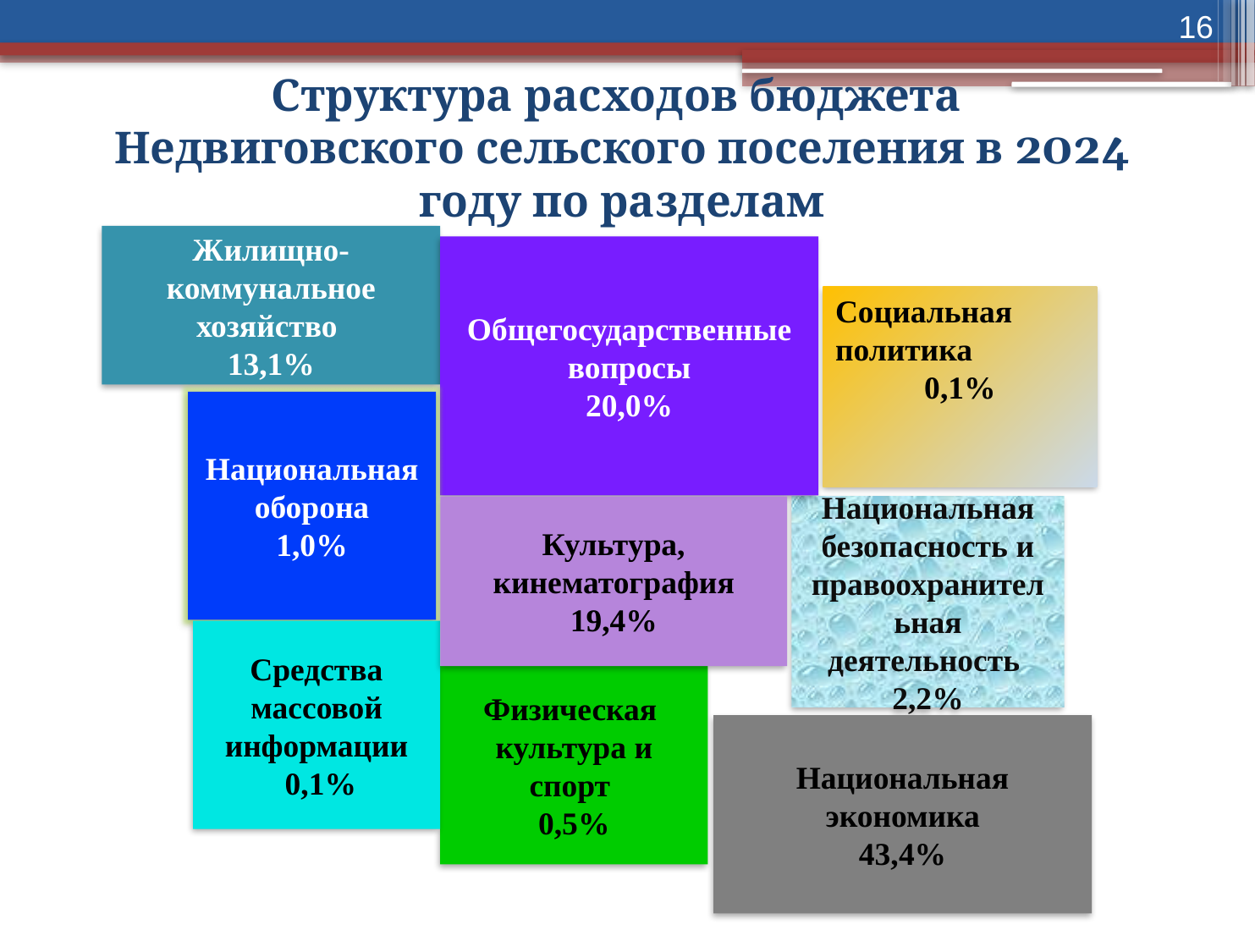

16
# Структура расходов бюджета Недвиговского сельского поселения в 2024 году по разделам
Жилищно-
коммунальное
хозяйство
13,1%
Общегосударственные вопросы
20,0%
Социальная политика
0,1%

Национальная оборона
1,0%
Культура,
кинематография
19,4%
Национальная
безопасность и
правоохранительная
деятельность
2,2%
Средства массовой
информации
 0,1%
Физическая
культура и спорт
0,5%
Национальная экономика
43,4%